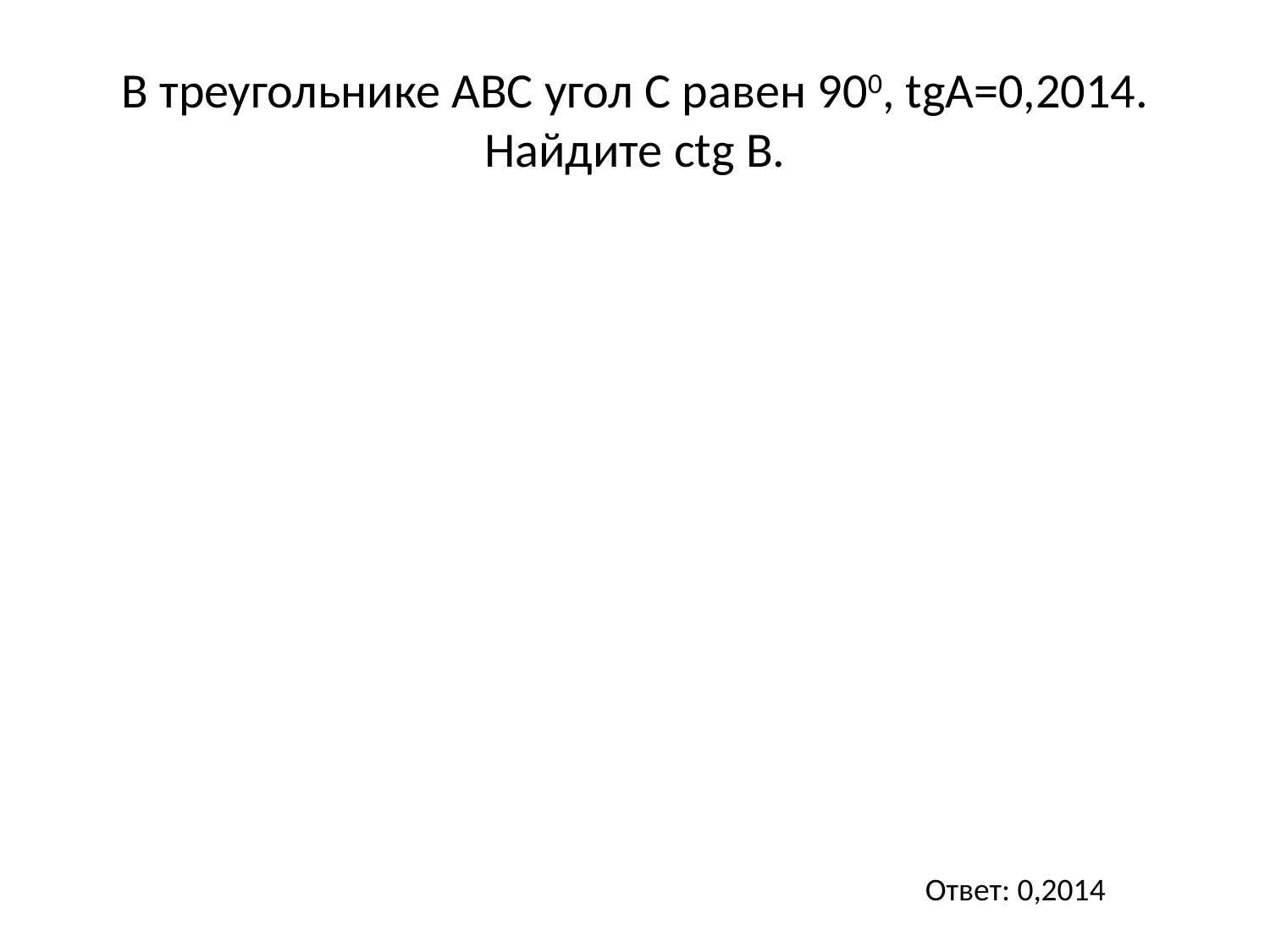

# В треугольнике АВС угол С равен 900, tgА=0,2014. Найдите ctg B.
Ответ: 0,2014